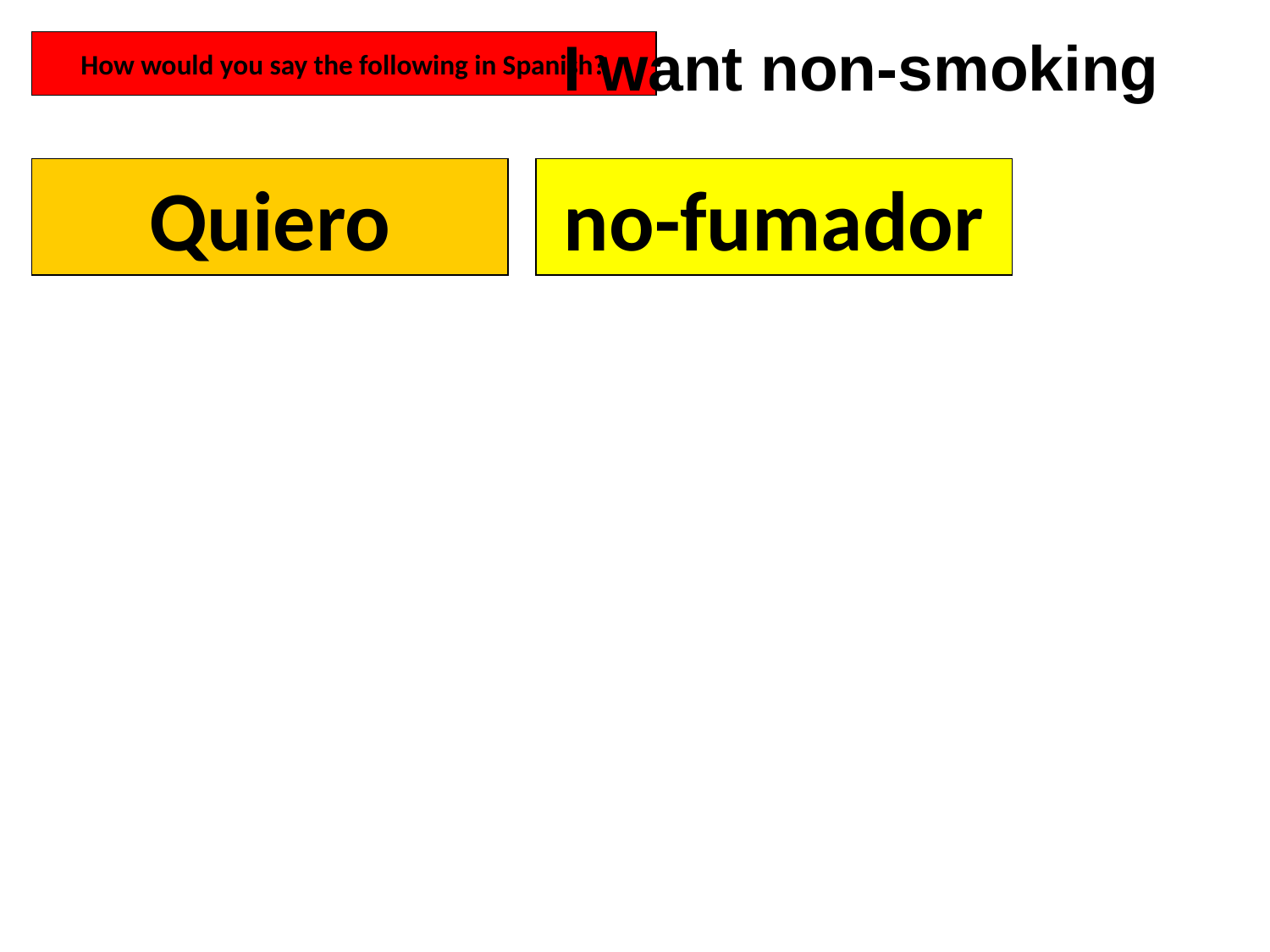

I want non-smoking
How would you say the following in Spanish?
Quiero
no-fumador